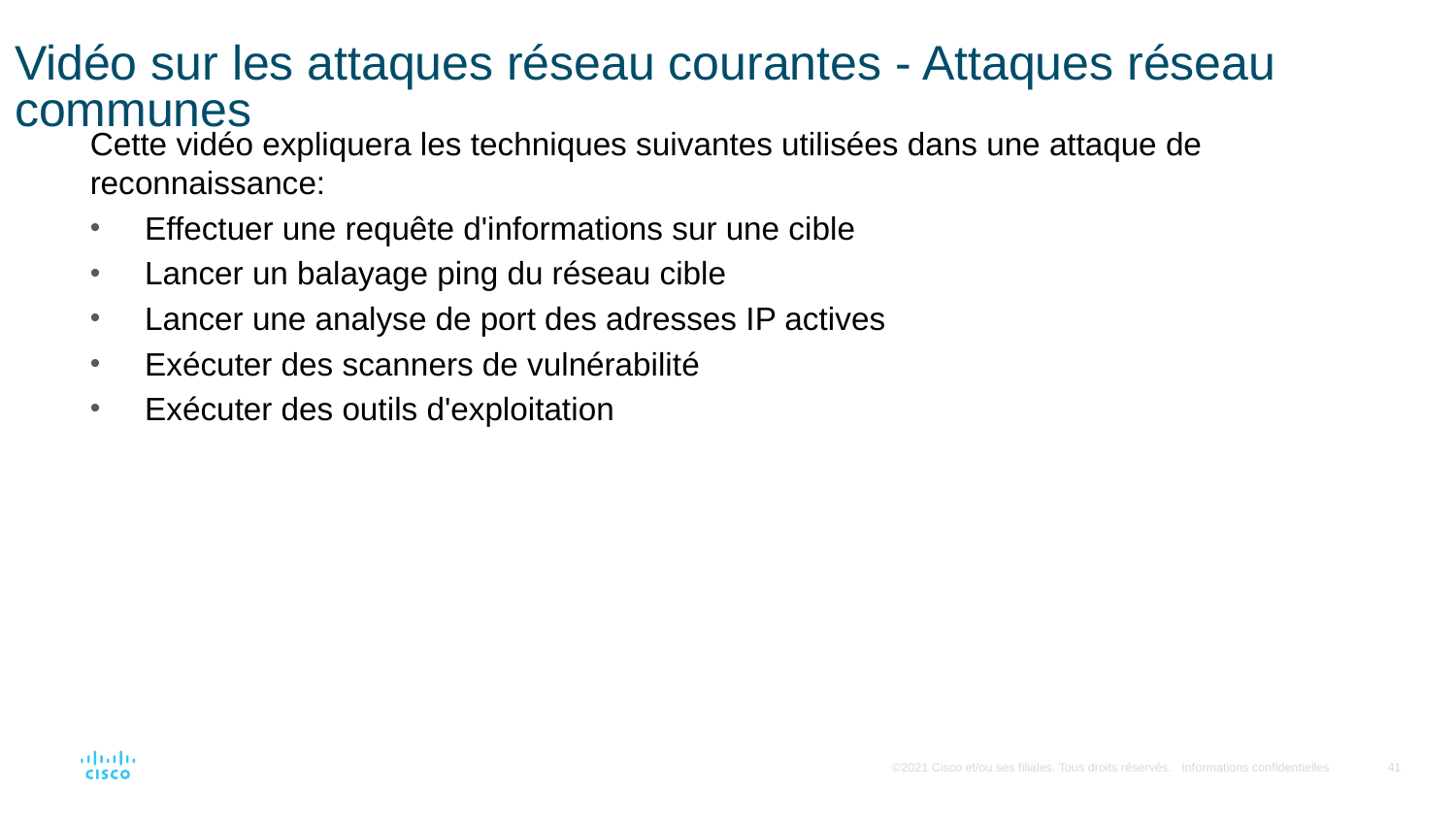

# Vidéo sur les attaques réseau courantes - Attaques réseau communes
Cette vidéo expliquera les techniques suivantes utilisées dans une attaque de reconnaissance:
Effectuer une requête d'informations sur une cible
Lancer un balayage ping du réseau cible
Lancer une analyse de port des adresses IP actives
Exécuter des scanners de vulnérabilité
Exécuter des outils d'exploitation